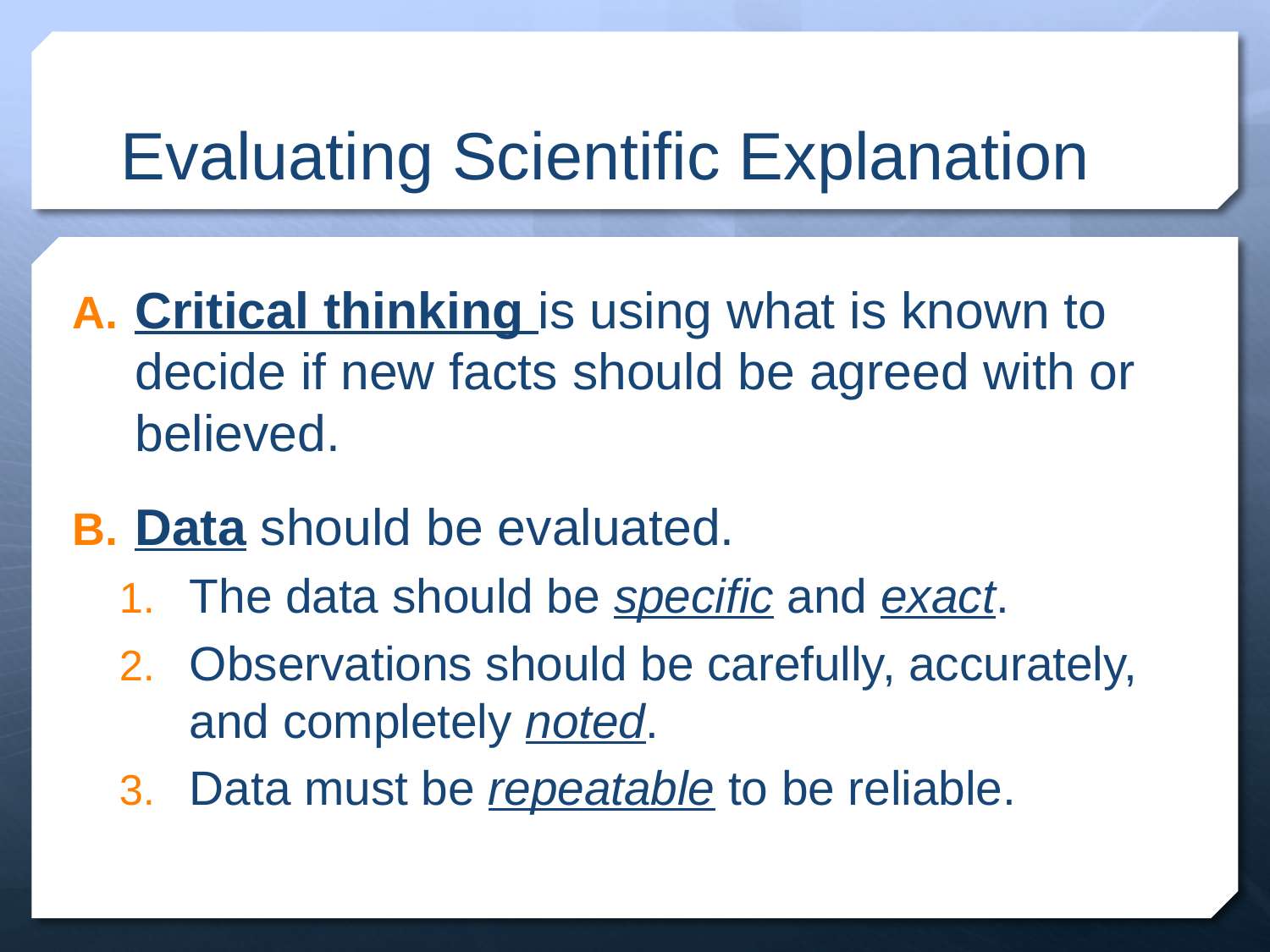

# Evaluating Scientific Explanation
Critical thinking is using what is known to decide if new facts should be agreed with or believed.
Data should be evaluated.
The data should be specific and exact.
Observations should be carefully, accurately, and completely noted.
Data must be repeatable to be reliable.